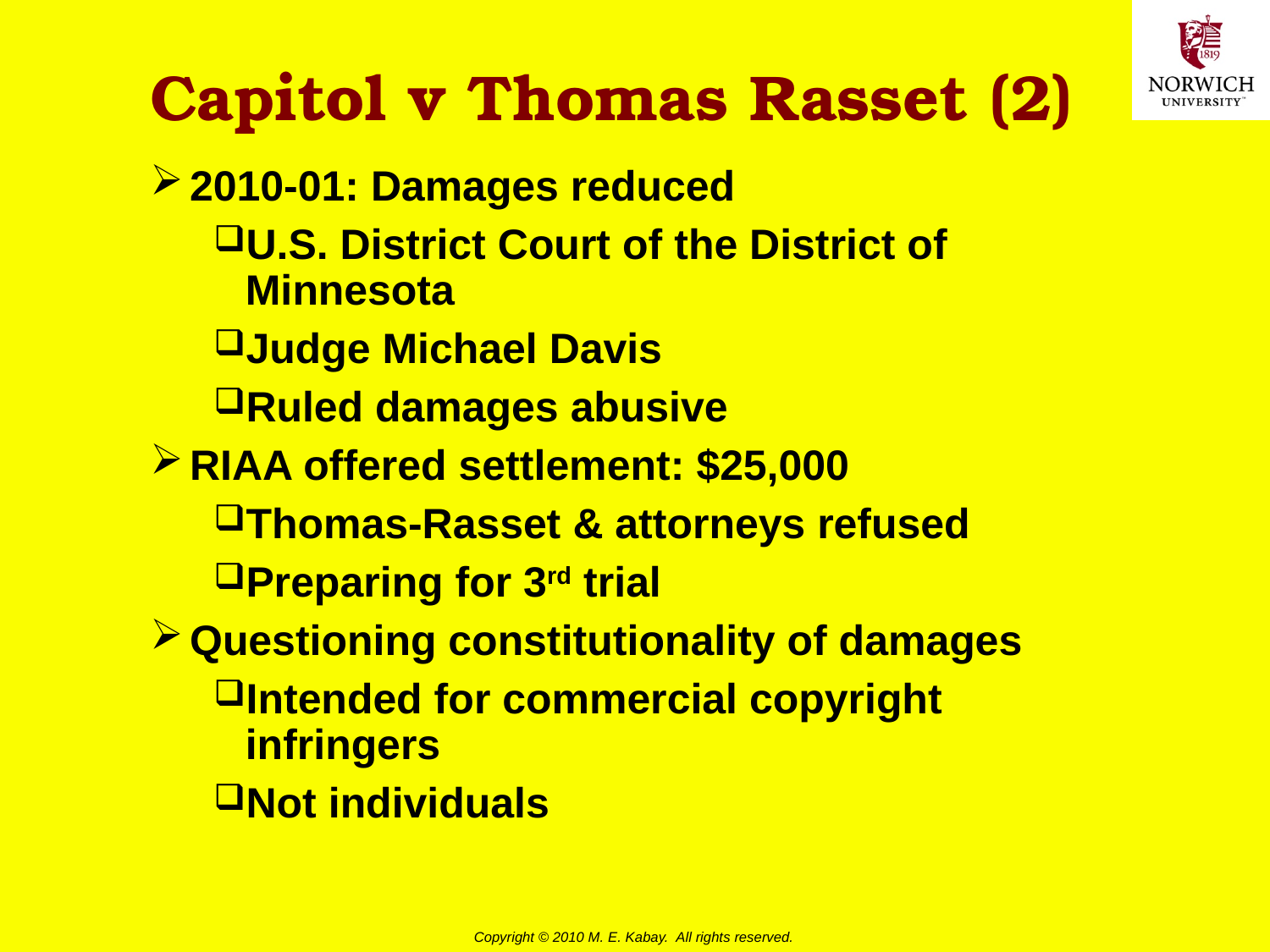

# Capitol v Thomas Rasset (2)
2010-01: Damages reduced
U.S. District Court of the District of Minnesota
Judge Michael Davis
Ruled damages abusive
RIAA offered settlement: $25,000
Thomas-Rasset & attorneys refused
Preparing for 3rd trial
Questioning constitutionality of damages
Intended for commercial copyright infringers
Not individuals